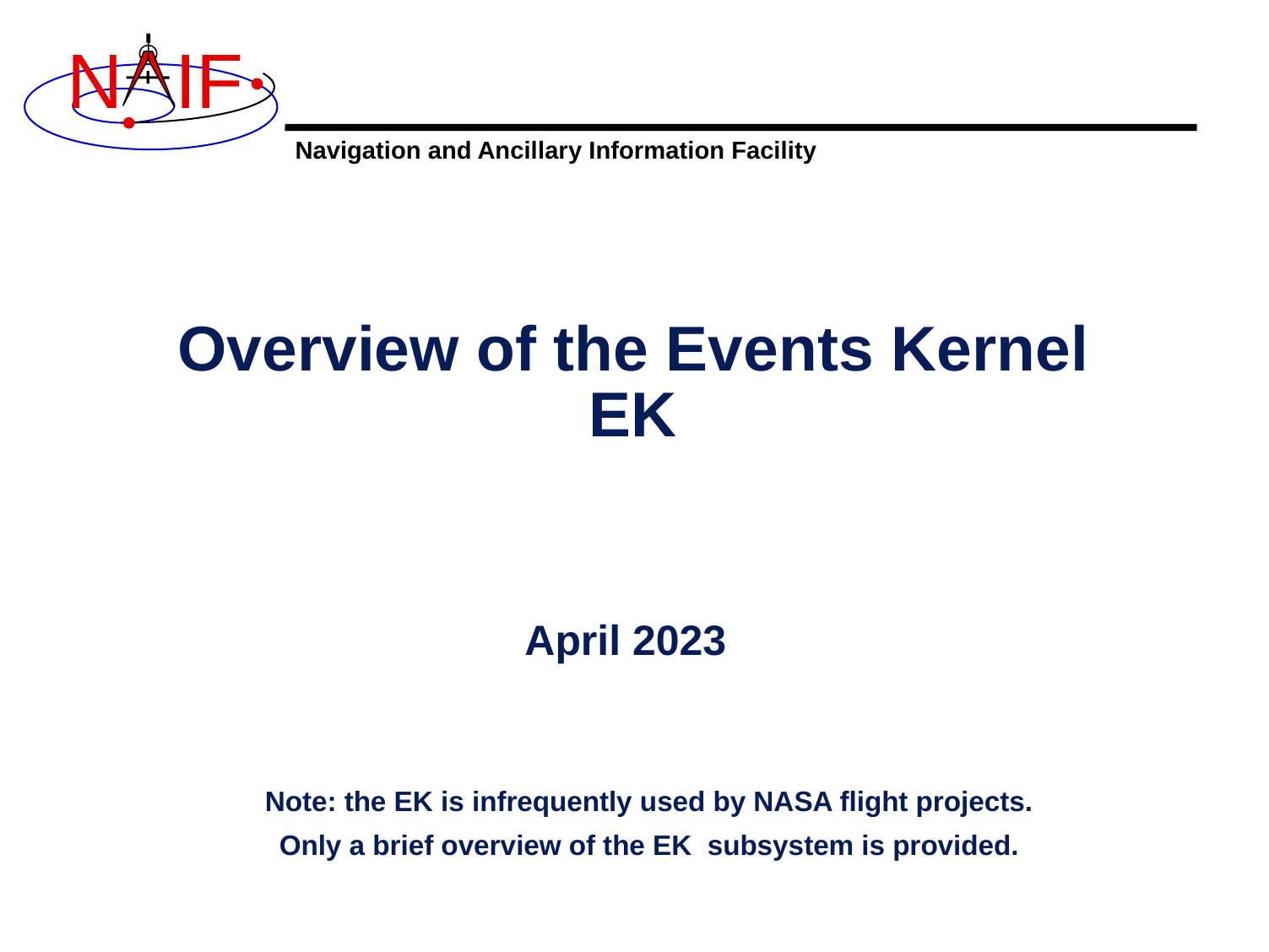

# Overview of the Events Kernel EK
April 2023
Note: the EK is infrequently used by NASA flight projects.
Only a brief overview of the EK  subsystem is provided.